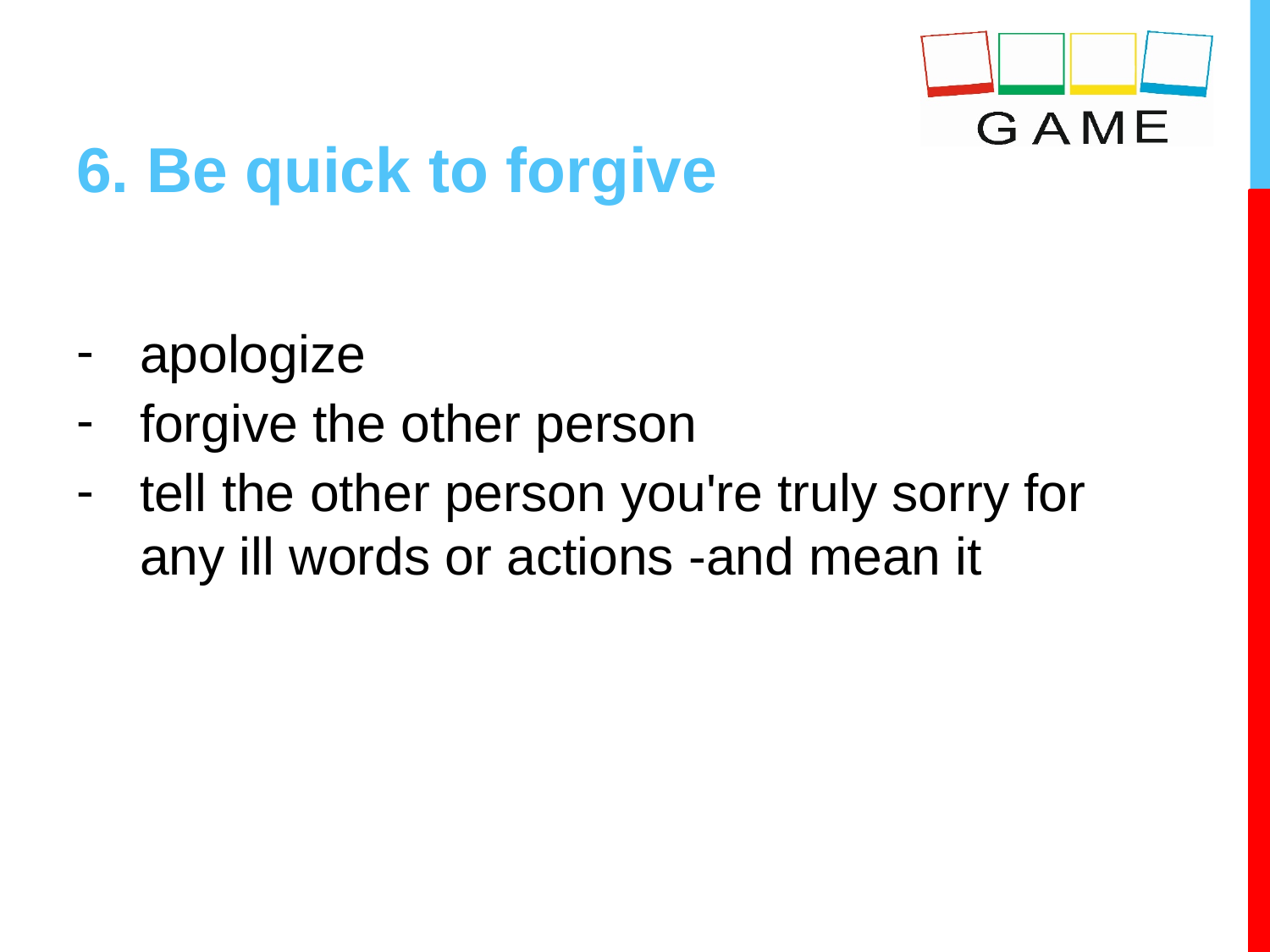

# 6. Be quick to forgive

apologize
forgive the other person
tell the other person you're truly sorry for any ill words or actions -and mean it